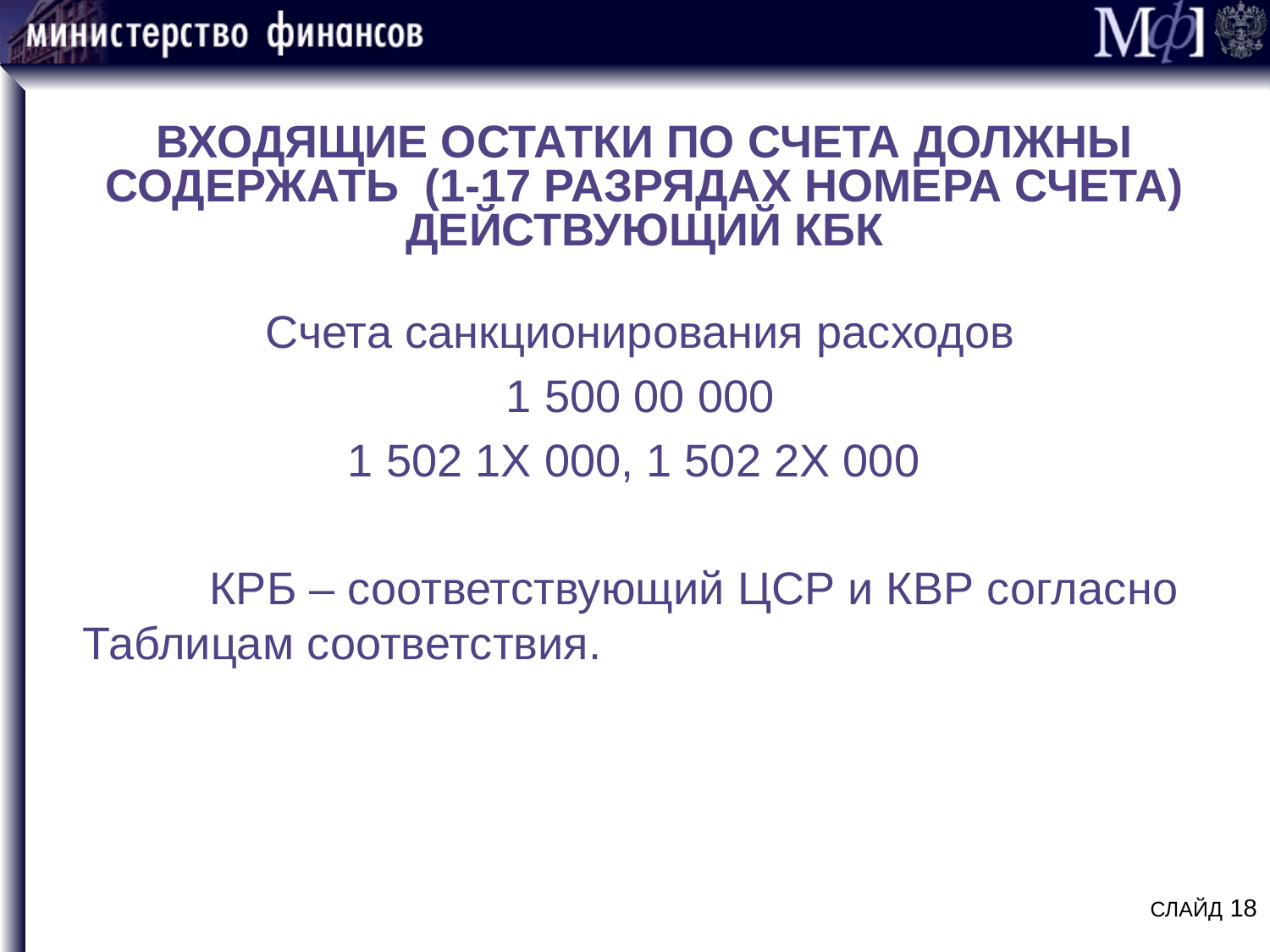

# ВХОДЯЩИЕ ОСТАТКИ ПО СЧЕТА ДОЛЖНЫ СОДЕРЖАТЬ  (1-17 РАЗРЯДАХ НОМЕРА СЧЕТА) ДЕЙСТВУЮЩИЙ КБК
 Счета санкционирования расходов
 1 500 00 000
1 502 1Х 000, 1 502 2Х 000

		КРБ – соответствующий ЦСР и КВР согласно Таблицам соответствия.

СЛАЙД 18